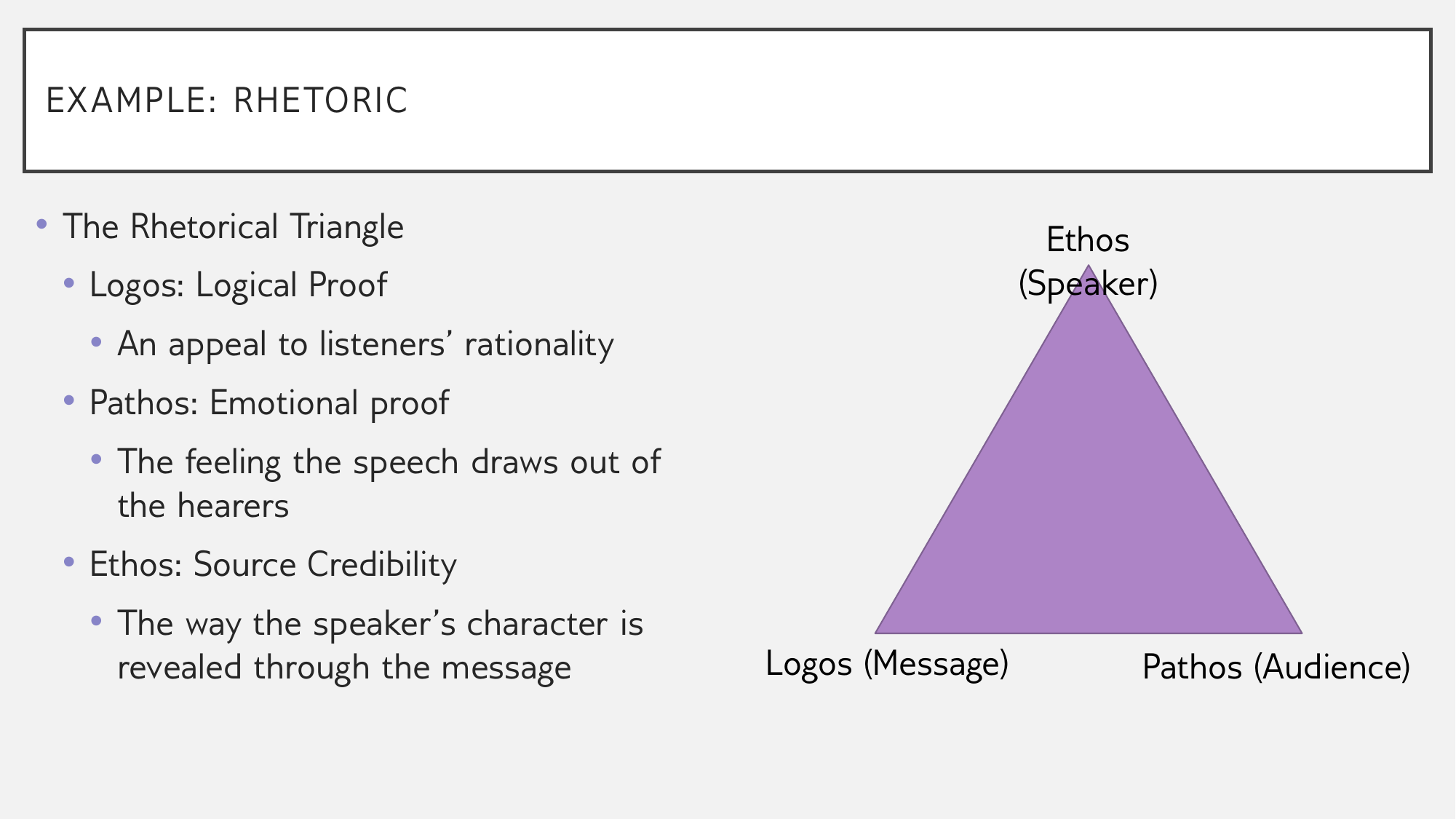

# Example: Rhetoric
The Rhetorical Triangle
Logos: Logical Proof
An appeal to listeners’ rationality
Pathos: Emotional proof
The feeling the speech draws out of the hearers
Ethos: Source Credibility
The way the speaker’s character is revealed through the message
Ethos (Speaker)

Logos (Message)
Pathos (Audience)